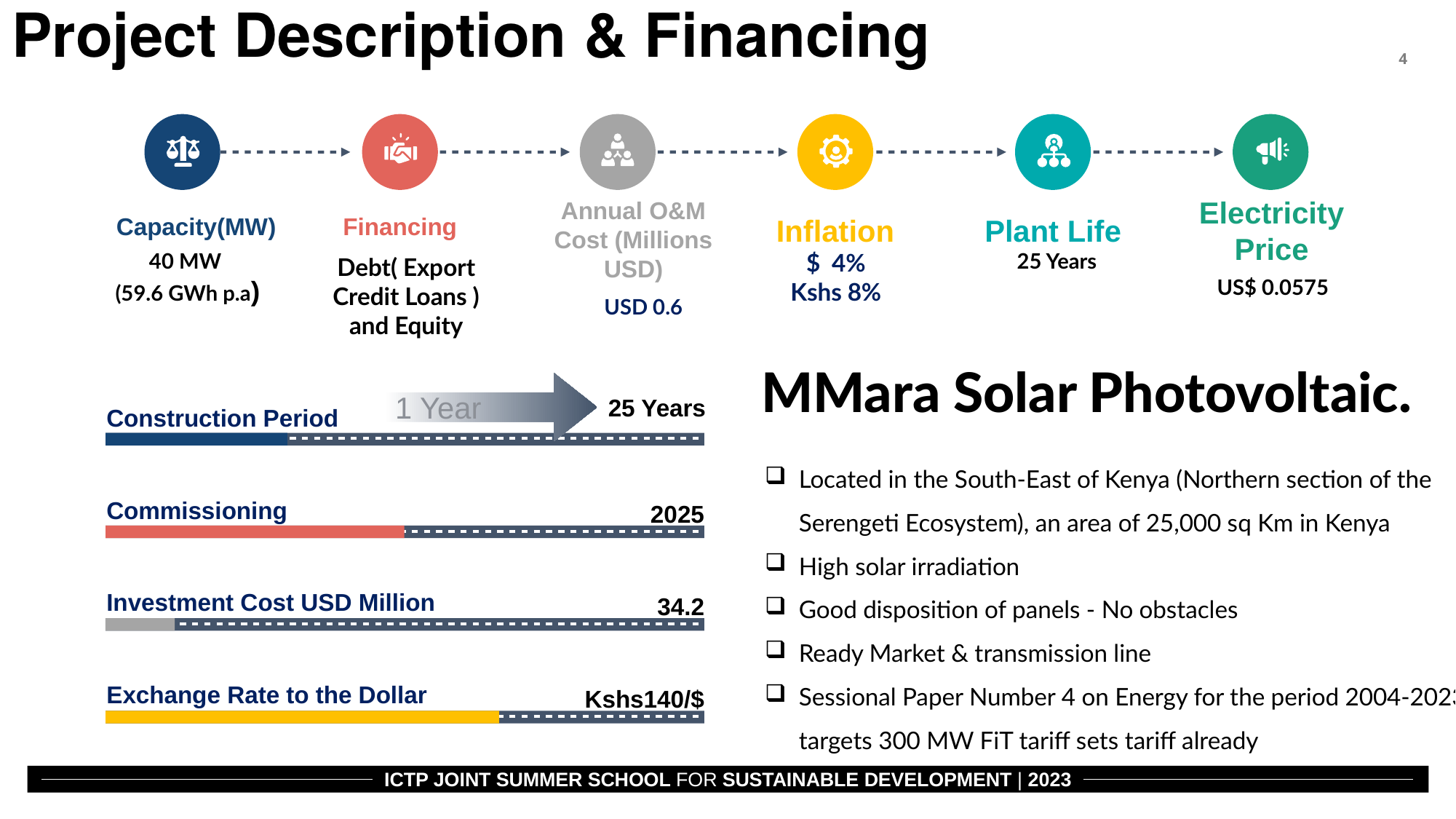

Project Description & Financing

Electricity Price

Annual O&M Cost (Millions USD)
Capacity(MW)
Financing

Inflation
Plant Life
40 MW
(59.6 GWh p.a)
$  4%
Kshs 8%
25 Years
Debt( Export Credit Loans ) and Equity
US$ 0.0575
USD 0.6
MMara Solar Photovoltaic.
1 Year
25 Years
Construction Period

Located in the South-East of Kenya (Northern section of the Serengeti Ecosystem), an area of 25,000 sq Km in Kenya
High solar irradiation
Good disposition of panels - No obstacles
Ready Market & transmission line
Sessional Paper Number 4 on Energy for the period 2004-2023 targets 300 MW FiT tariff sets tariff already
Commissioning
2025

Investment Cost USD Million
34.2

Exchange Rate to the Dollar
Kshs140/$